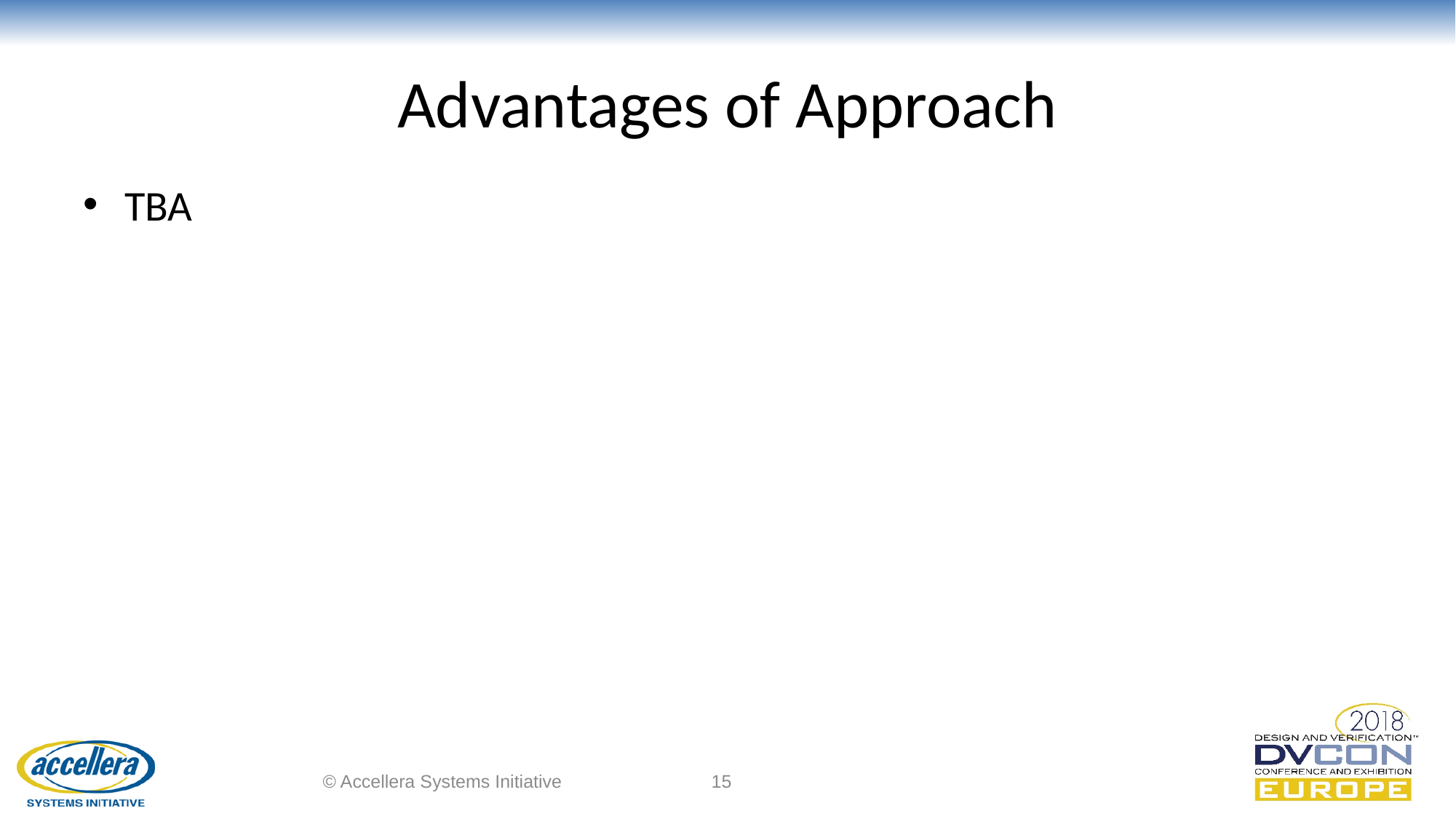

# Advantages of Approach
TBA
© Accellera Systems Initiative
15